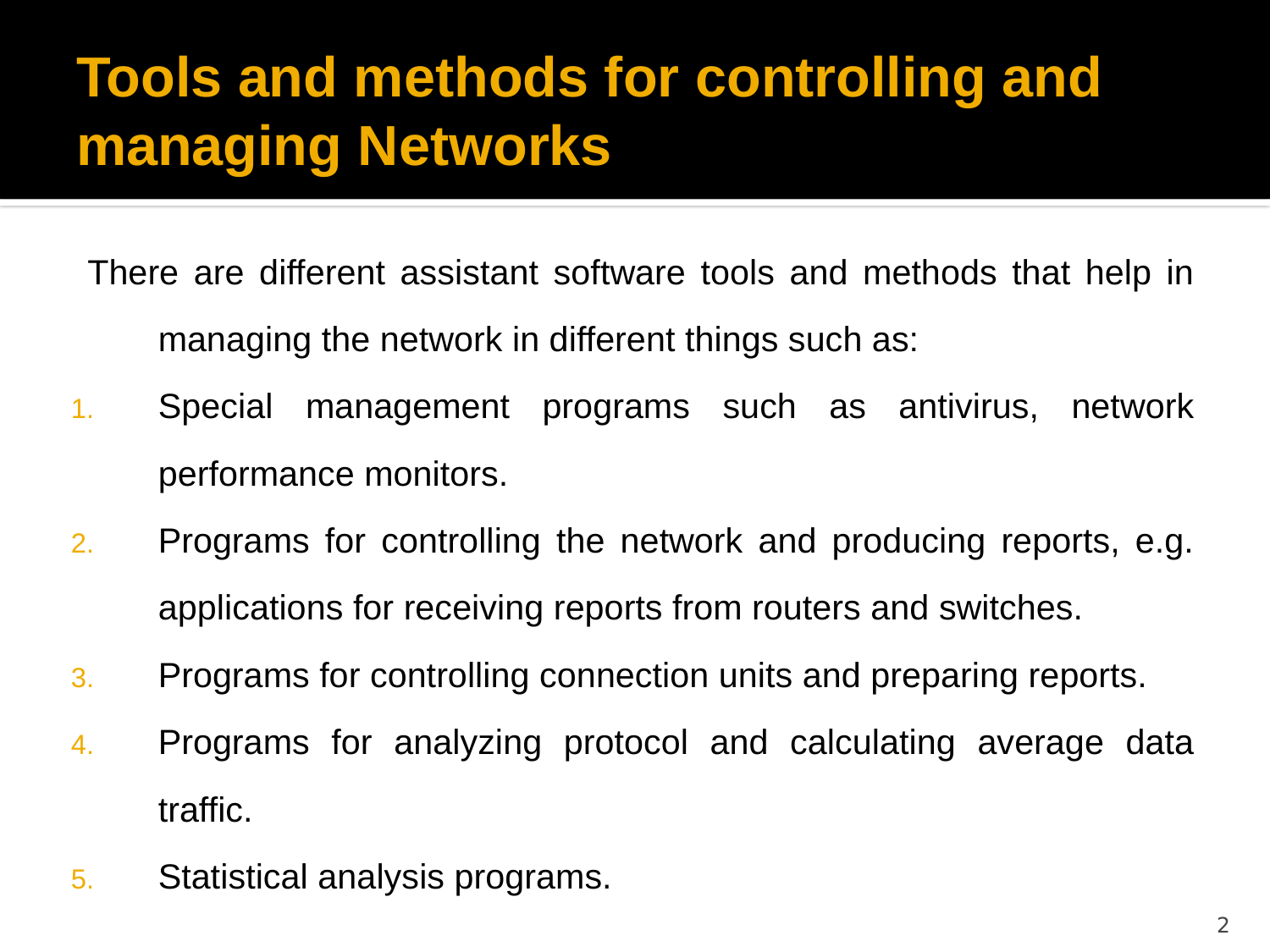

# Tools and methods for controlling and managing Networks
There are different assistant software tools and methods that help in managing the network in different things such as:
Special management programs such as antivirus, network performance monitors.
Programs for controlling the network and producing reports, e.g. applications for receiving reports from routers and switches.
Programs for controlling connection units and preparing reports.
Programs for analyzing protocol and calculating average data traffic.
Statistical analysis programs.
2